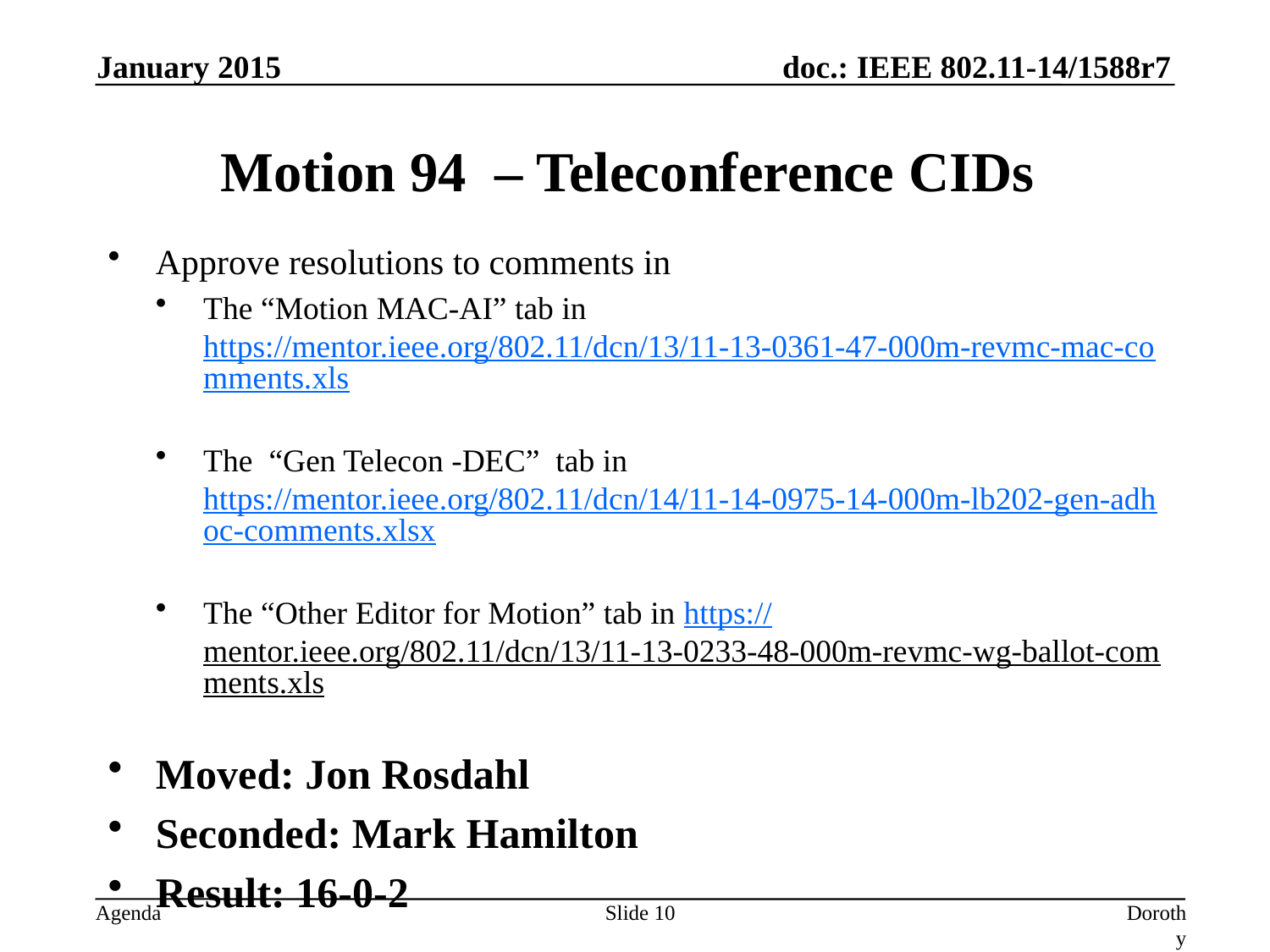

January 2015
# Motion 94  – Teleconference CIDs
Approve resolutions to comments in
The “Motion MAC-AI” tab in https://mentor.ieee.org/802.11/dcn/13/11-13-0361-47-000m-revmc-mac-comments.xls
The  “Gen Telecon -DEC”  tab in https://mentor.ieee.org/802.11/dcn/14/11-14-0975-14-000m-lb202-gen-adhoc-comments.xlsx
The “Other Editor for Motion” tab in https://mentor.ieee.org/802.11/dcn/13/11-13-0233-48-000m-revmc-wg-ballot-comments.xls
Moved: Jon Rosdahl
Seconded: Mark Hamilton
Result: 16-0-2
Slide 10
Dorothy Stanley, Aruba Networks